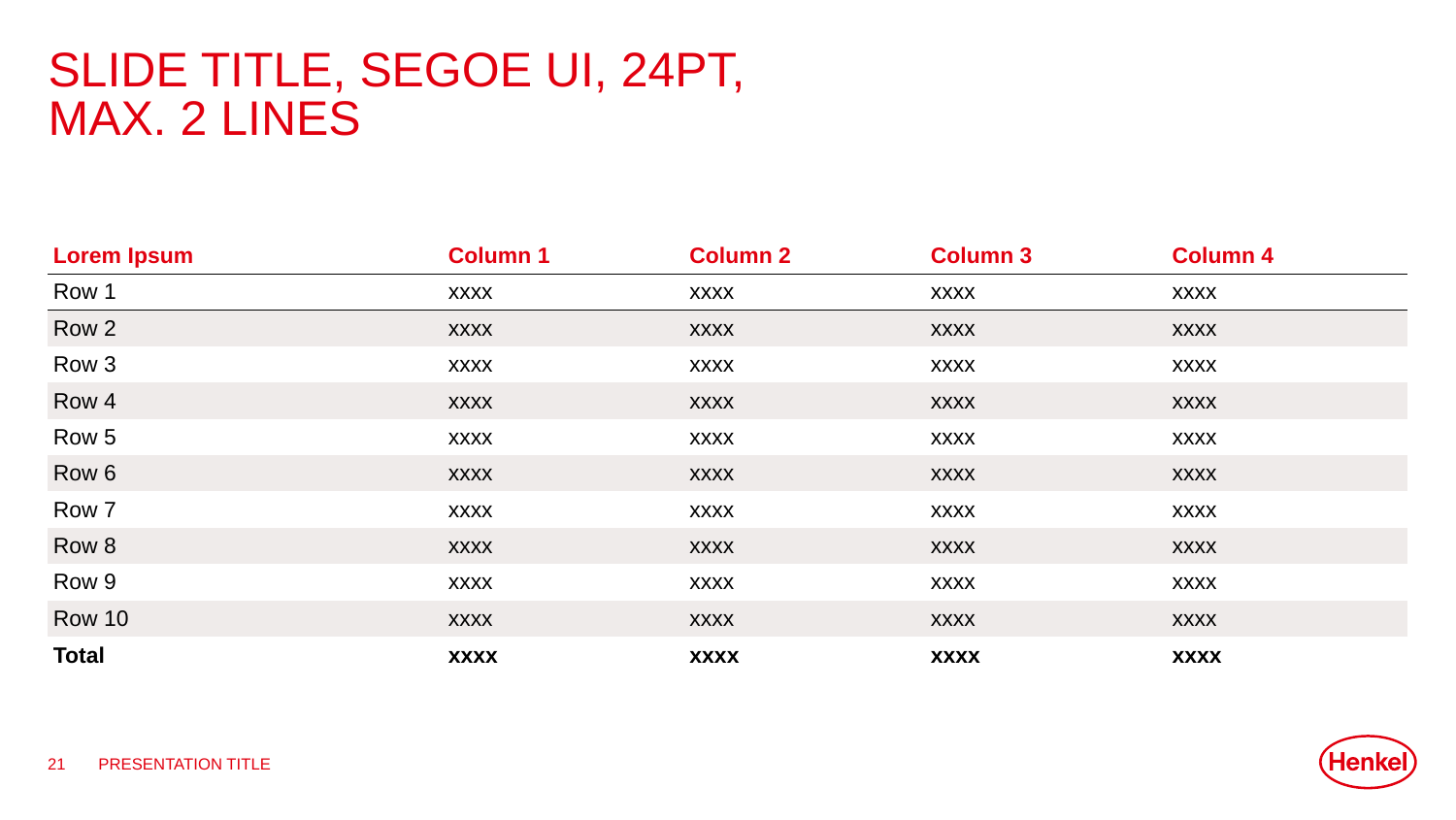

# Slide Title, Segoe UI, 24pt, Max. 2 Lines
| Lorem Ipsum | Column 1 | Column 2 | Column 3 | Column 4 |
| --- | --- | --- | --- | --- |
| Row 1 | xxxx | xxxx | xxxx | xxxx |
| Row 2 | xxxx | xxxx | xxxx | xxxx |
| Row 3 | xxxx | xxxx | xxxx | xxxx |
| Row 4 | xxxx | xxxx | xxxx | xxxx |
| Row 5 | xxxx | xxxx | xxxx | xxxx |
| Row 6 | xxxx | xxxx | xxxx | xxxx |
| Row 7 | xxxx | xxxx | xxxx | xxxx |
| Row 8 | xxxx | xxxx | xxxx | xxxx |
| Row 9 | xxxx | xxxx | xxxx | xxxx |
| Row 10 | xxxx | xxxx | xxxx | xxxx |
| Total | xxxx | xxxx | xxxx | xxxx |
21
Presentation title